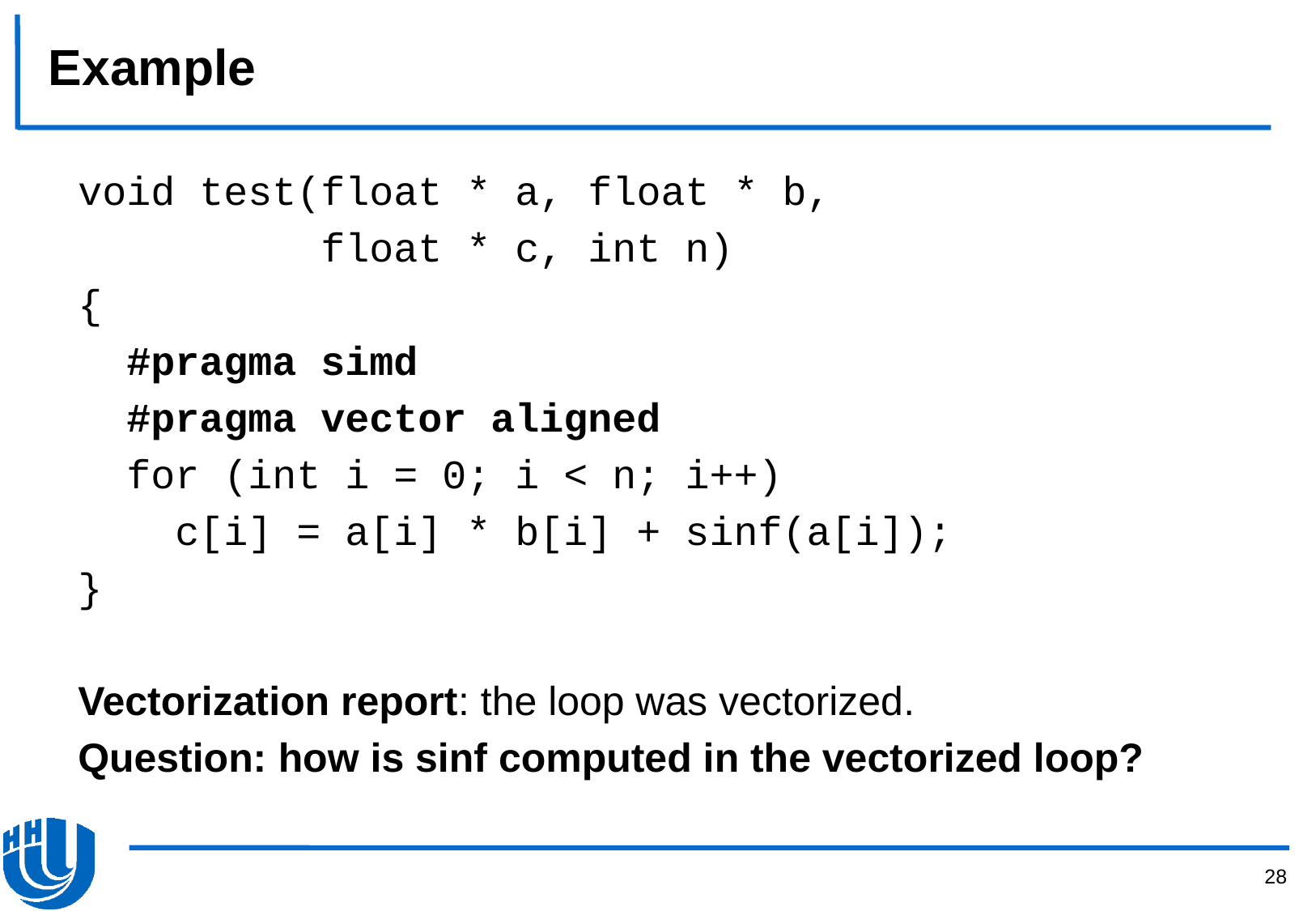

# Example
void test(float * a, float * b,
          float * c, int n)
{
  #pragma simd
  #pragma vector aligned
  for (int i = 0; i < n; i++)
    c[i] = a[i] * b[i] + sinf(a[i]);
}

Vectorization report: the loop was vectorized.
Question: how is sinf computed in the vectorized loop?